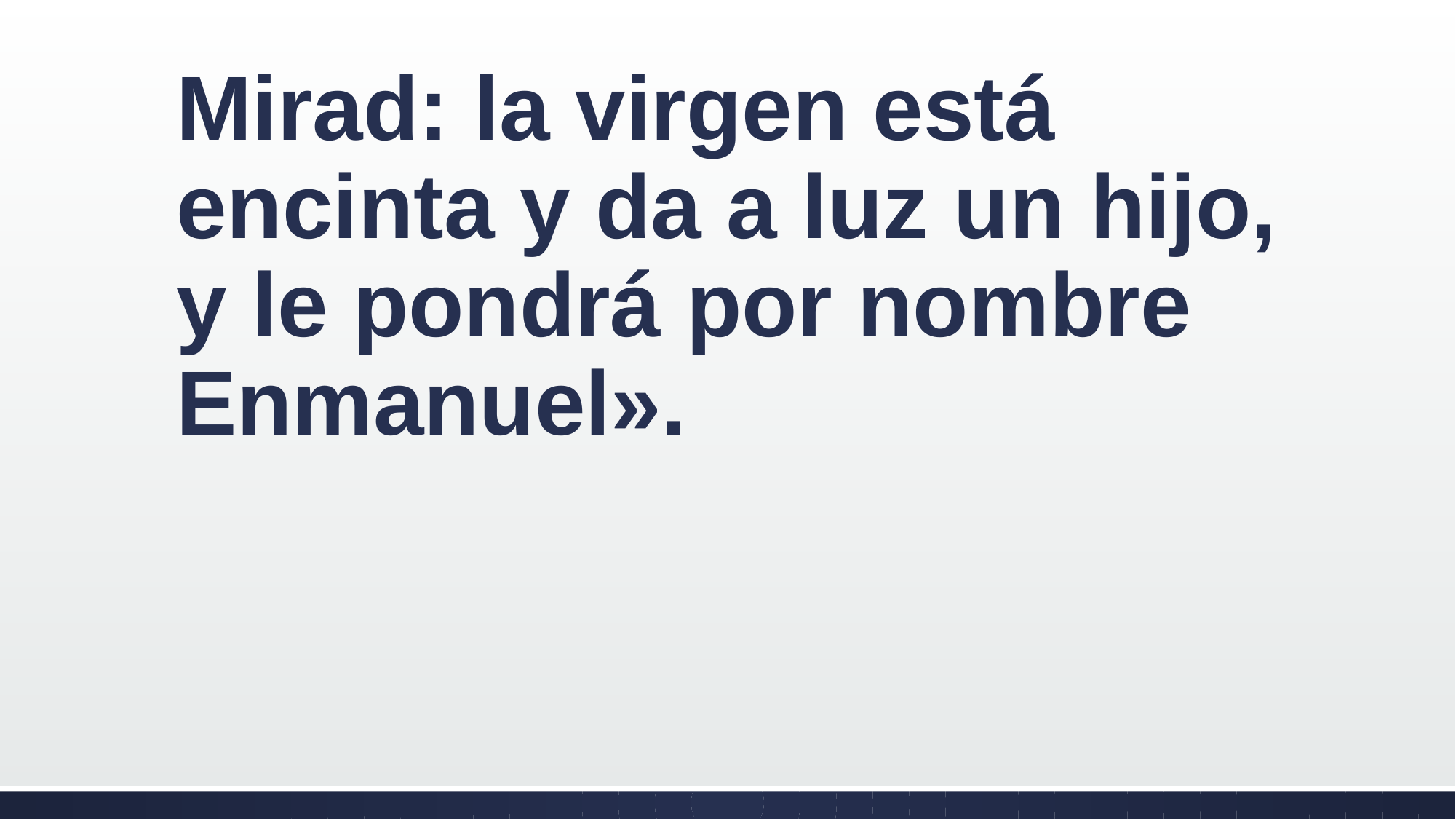

#
Mirad: la virgen está encinta y da a luz un hijo, y le pondrá por nombre Enmanuel».